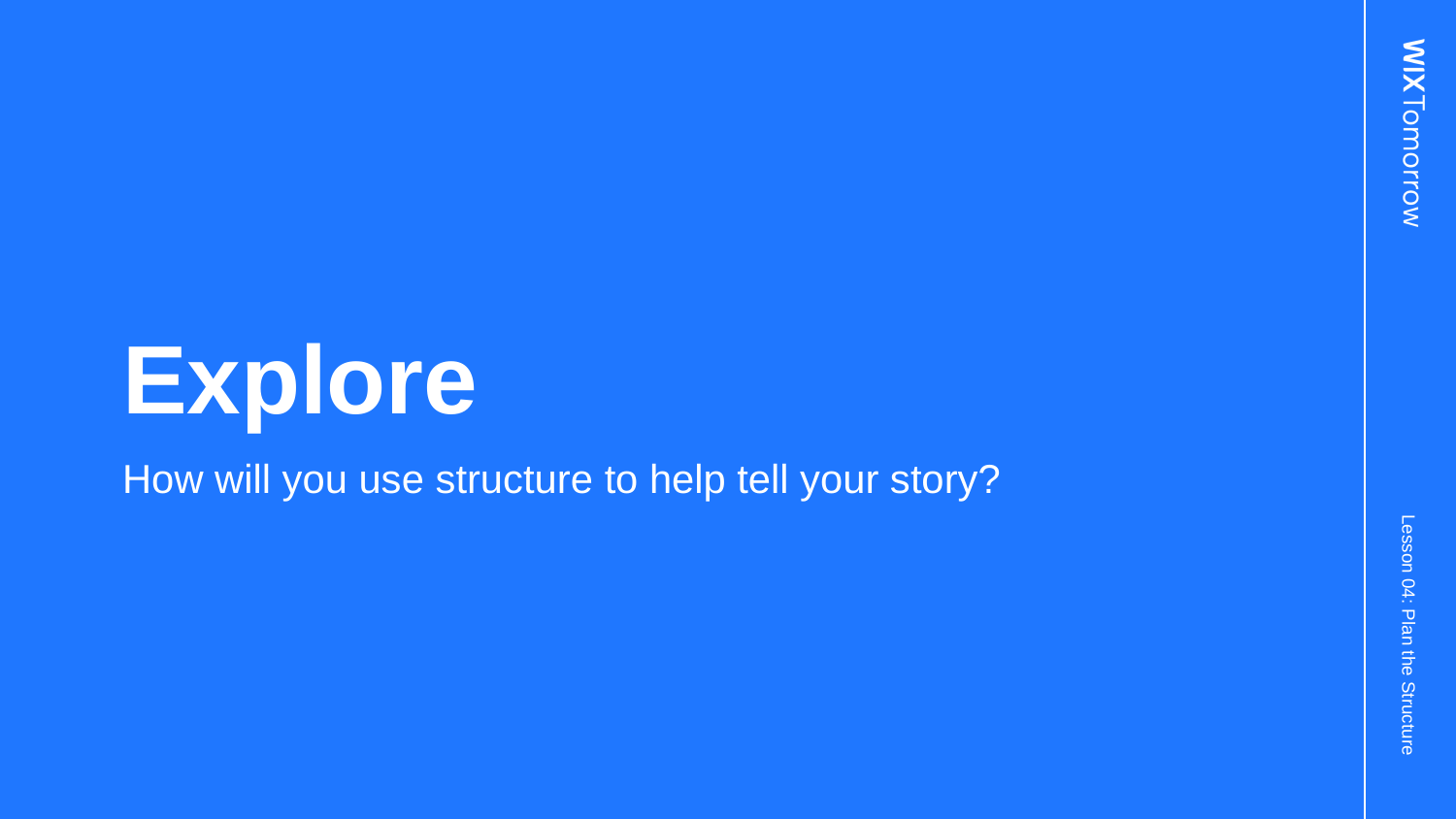

# Explore
How will you use structure to help tell your story?